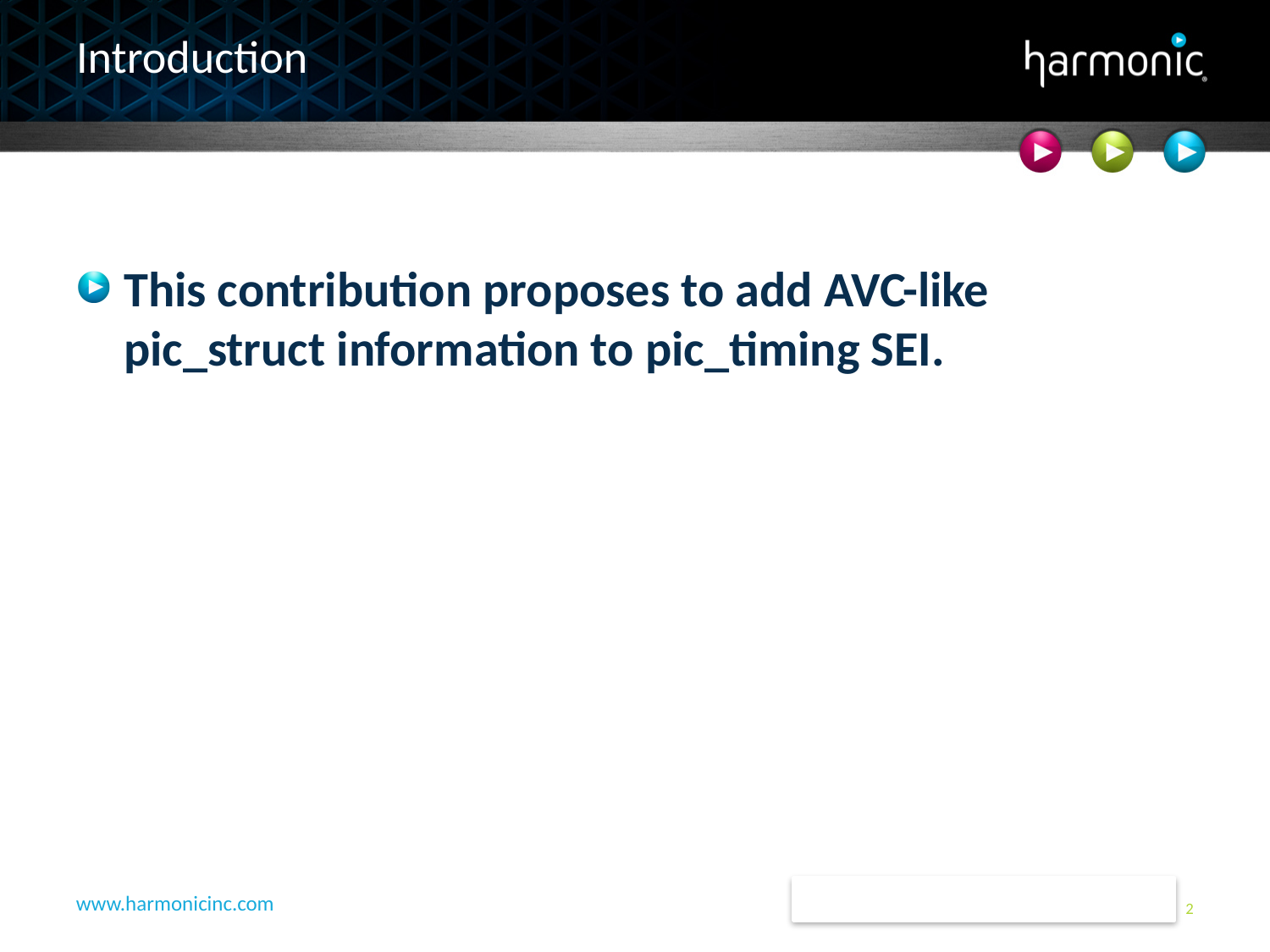

# Introduction

This contribution proposes to add AVC-like pic_struct information to pic_timing SEI.

2